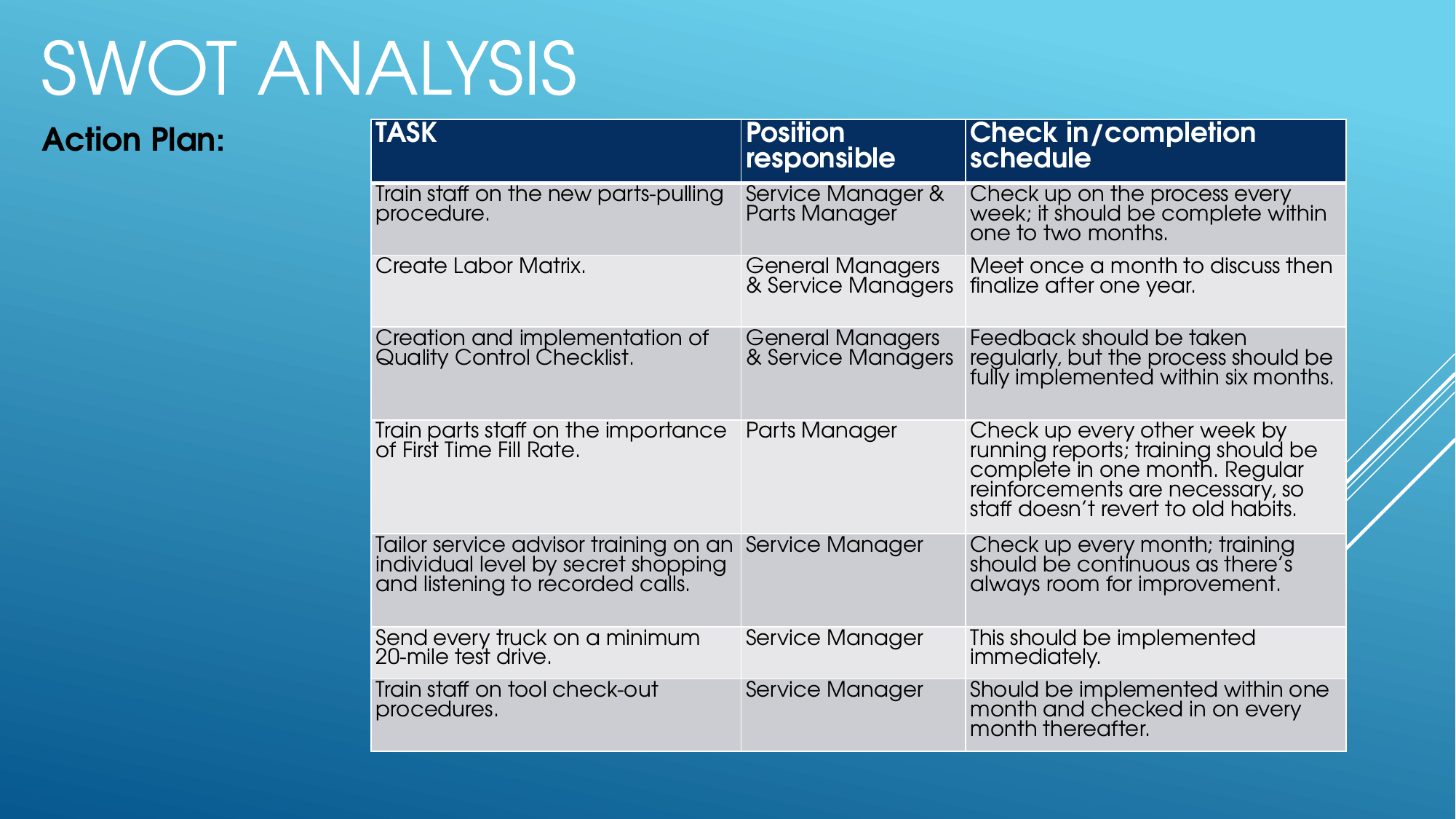

# SWOT Analysis
Action Plan:
| TASK | Position responsible | Check in/completion schedule |
| --- | --- | --- |
| Train staff on the new parts-pulling procedure. | Service Manager & Parts Manager | Check up on the process every week; it should be complete within one to two months. |
| Create Labor Matrix. | General Managers & Service Managers | Meet once a month to discuss then finalize after one year. |
| Creation and implementation of Quality Control Checklist. | General Managers & Service Managers | Feedback should be taken regularly, but the process should be fully implemented within six months. |
| Train parts staff on the importance of First Time Fill Rate. | Parts Manager | Check up every other week by running reports; training should be complete in one month. Regular reinforcements are necessary, so staff doesn’t revert to old habits. |
| Tailor service advisor training on an individual level by secret shopping and listening to recorded calls. | Service Manager | Check up every month; training should be continuous as there’s always room for improvement. |
| Send every truck on a minimum 20-mile test drive. | Service Manager | This should be implemented immediately. |
| Train staff on tool check-out procedures. | Service Manager | Should be implemented within one month and checked in on every month thereafter. |